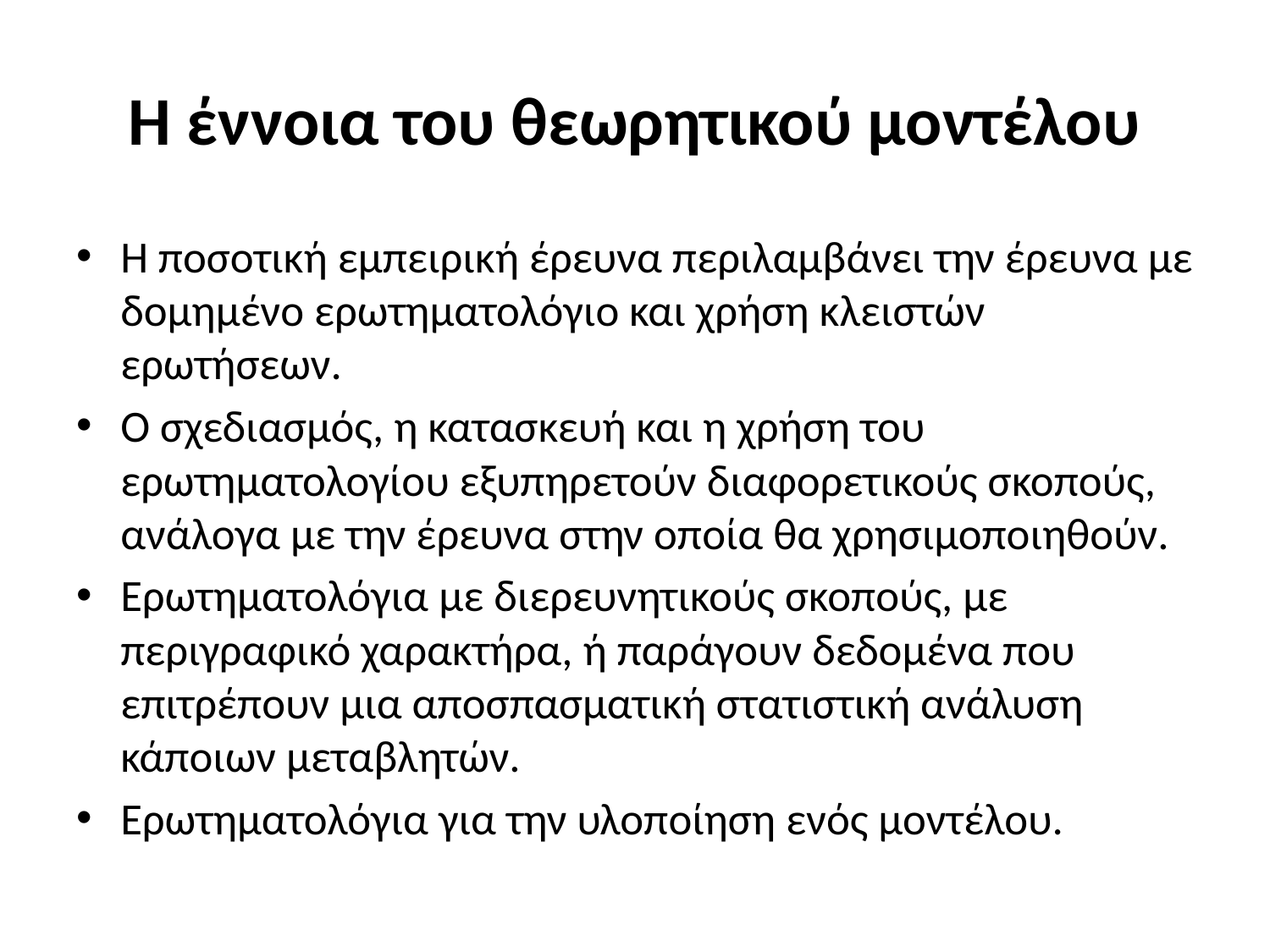

# Η έννοια του θεωρητικού μοντέλου
Η ποσοτική εμπειρική έρευνα περιλαμβάνει την έρευνα με δομημένο ερωτηματολόγιο και χρήση κλειστών ερωτήσεων.
Ο σχεδιασμός, η κατασκευή και η χρήση του ερωτηματολογίου εξυπηρετούν διαφορετικούς σκοπούς, ανάλογα με την έρευνα στην οποία θα χρησιμοποιηθούν.
Ερωτηματολόγια με διερευνητικούς σκοπούς, με περιγραφικό χαρακτήρα, ή παράγουν δεδομένα που επιτρέπουν μια αποσπασματική στατιστική ανάλυση κάποιων μεταβλητών.
Ερωτηματολόγια για την υλοποίηση ενός μοντέλου.